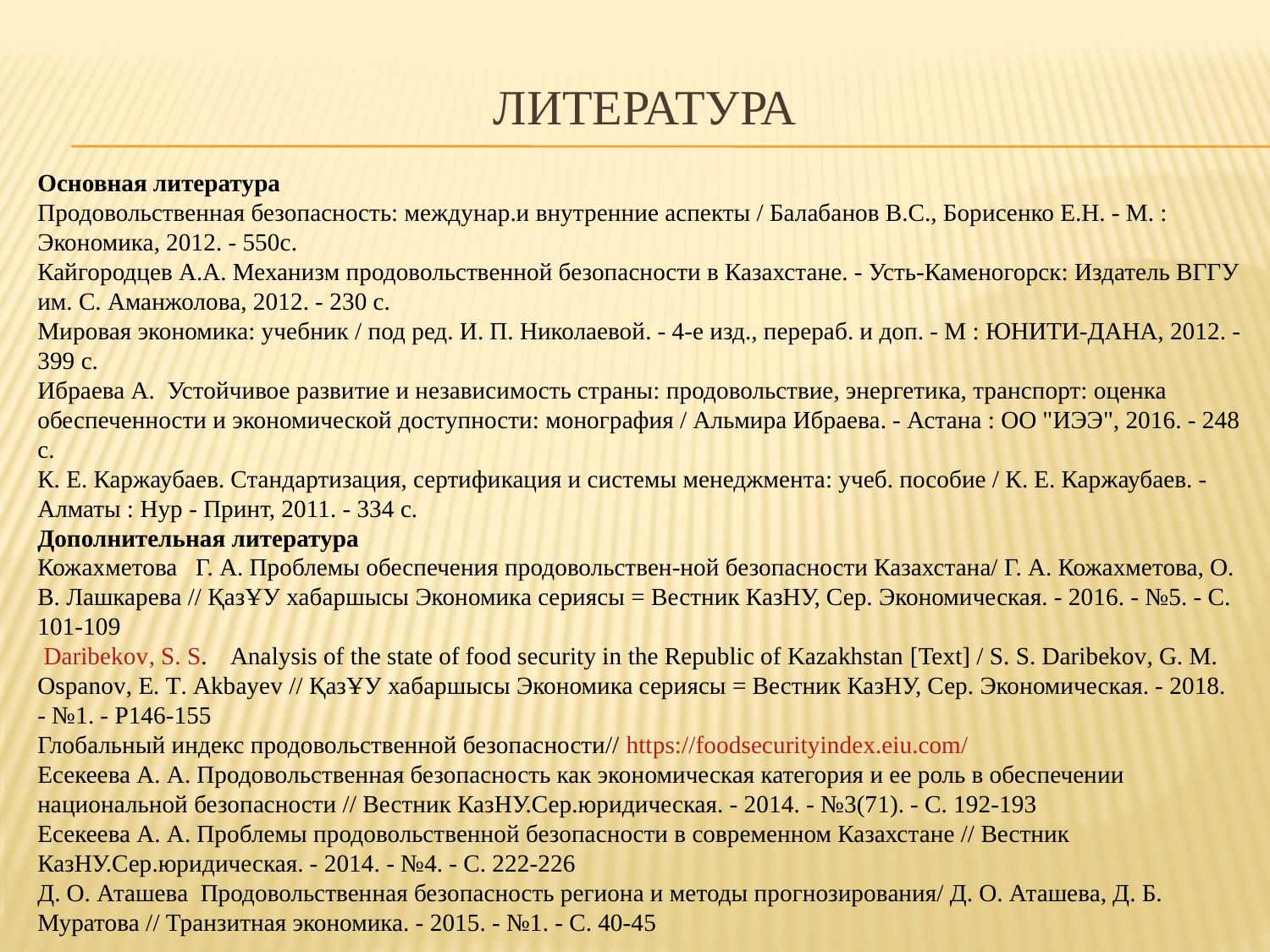

# Литература
Основная литература
Продовольственная безопасность: междунар.и внутренние аспекты / Балабанов В.С., Борисенко Е.Н. - М. : Экономика, 2012. - 550с.
Кайгородцев А.А. Механизм продовольственной безопасности в Казахстане. - Усть-Каменогорск: Издатель ВГГУ им. С. Аманжолова, 2012. - 230 с.
Мировая экономика: учебник / под ред. И. П. Николаевой. - 4-е изд., перераб. и доп. - М : ЮНИТИ-ДАНА, 2012. - 399 с.
Ибраева А.  Устойчивое развитие и независимость страны: продовольствие, энергетика, транспорт: оценка обеспеченности и экономической доступности: монография / Альмира Ибраева. - Астана : ОО "ИЭЭ", 2016. - 248 с.
К. Е. Каржаубаев. Стандартизация, сертификация и системы менеджмента: учеб. пособие / К. Е. Каржаубаев. - Алматы : Нур - Принт, 2011. - 334 с.
Дополнительная литература
Кожахметова   Г. А. Проблемы обеспечения продовольствен-ной безопасности Казахстана/ Г. А. Кожахметова, О. В. Лашкарева // ҚазҰУ хабаршысы Экономика сериясы = Вестник КазНУ, Сер. Экономическая. - 2016. - №5. - С. 101-109
 Daribekov, S. S.    Analysis of the state of food security in the Republic of Kazakhstan [Text] / S. S. Daribekov, G. M. Ospanov, E. T. Akbayev // ҚазҰУ хабаршысы Экономика сериясы = Вестник КазНУ, Сер. Экономическая. - 2018. - №1. - P146-155
Глобальный индекс продовольственной безопасности// https://foodsecurityindex.eiu.com/
Есекеева А. А. Продовольственная безопасность как экономическая категория и ее роль в обеспечении национальной безопасности // Вестник КазНУ.Сер.юридическая. - 2014. - №3(71). - С. 192-193
Есекеева А. А. Проблемы продовольственной безопасности в современном Казахстане // Вестник КазНУ.Сер.юридическая. - 2014. - №4. - С. 222-226
Д. О. Аташева  Продовольственная безопасность региона и методы прогнозирования/ Д. О. Аташева, Д. Б. Муратова // Транзитная экономика. - 2015. - №1. - С. 40-45